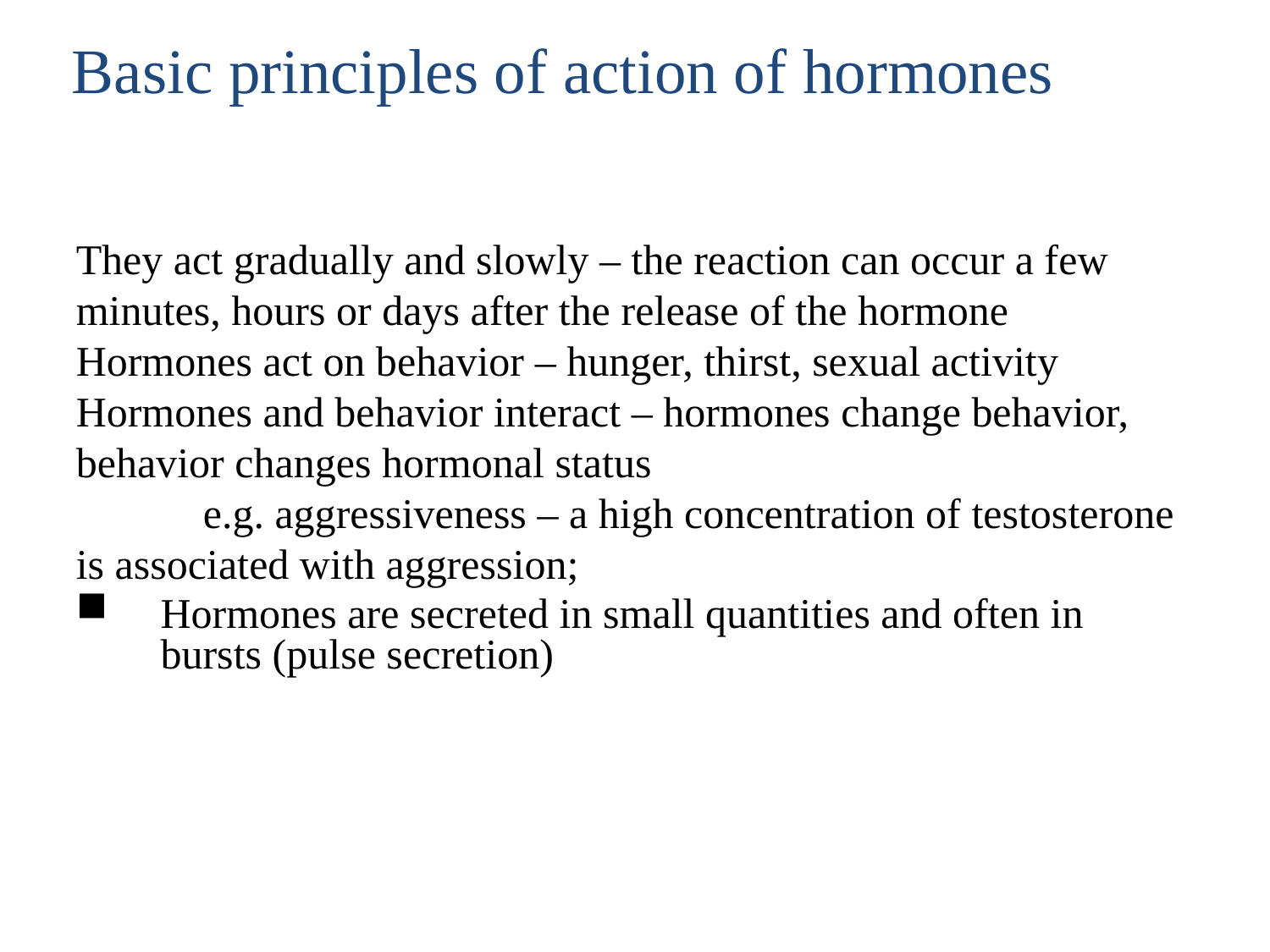

Basic principles of action of hormones

They act gradually and slowly – the reaction can occur a few minutes, hours or days after the release of the hormone
Hormones act on behavior – hunger, thirst, sexual activity
Hormones and behavior interact – hormones change behavior, behavior changes hormonal status
	e.g. aggressiveness – a high concentration of testosterone is associated with aggression;
Hormones are secreted in small quantities and often in bursts (pulse secretion)